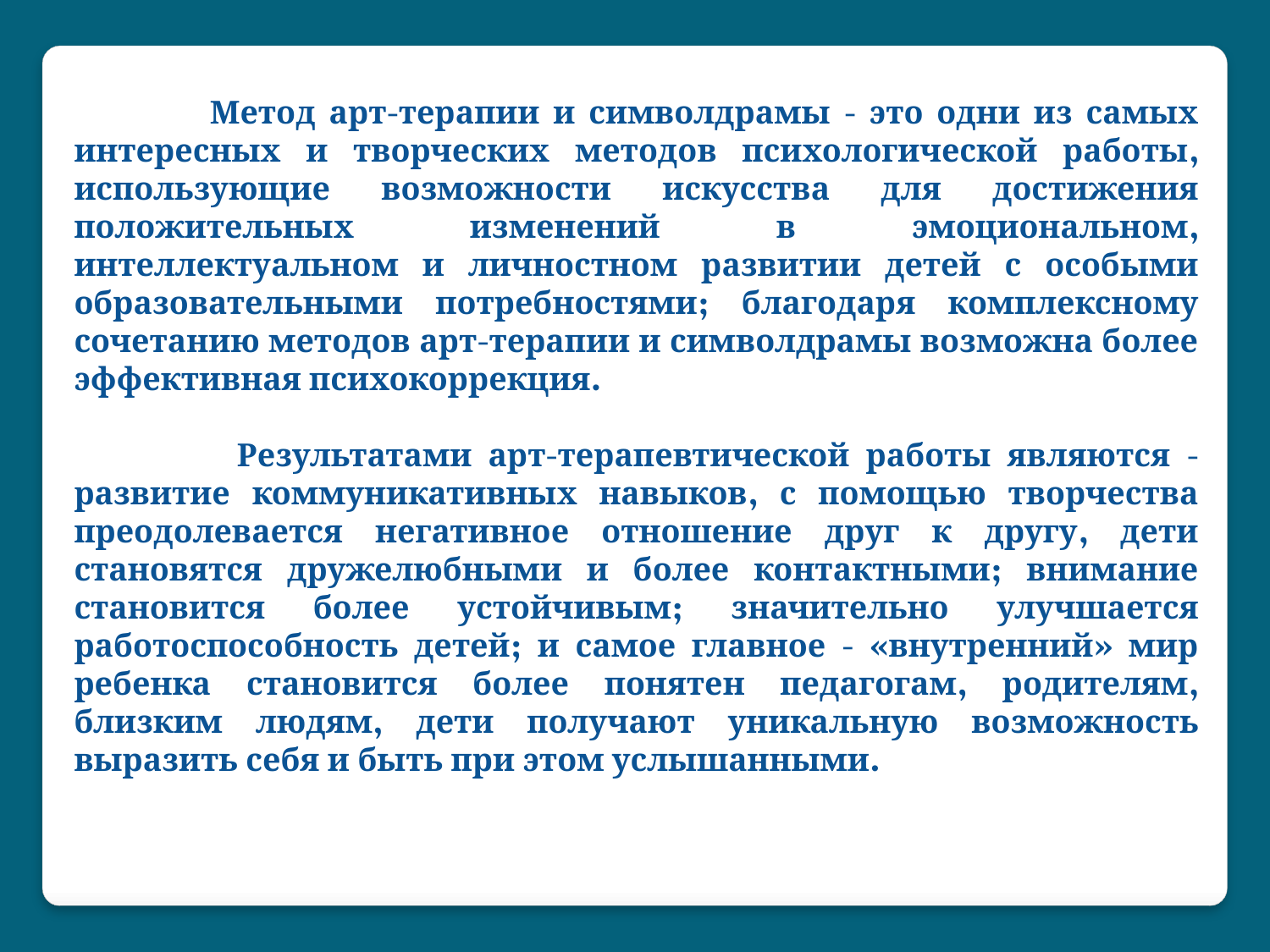

Метод арт-терапии и символдрамы - это одни из самых интересных и творческих методов психологической работы, использующие возможности искусства для достижения положительных изменений в эмоциональном, интеллектуальном и личностном развитии детей с особыми образовательными потребностями; благодаря комплексному сочетанию методов арт-терапии и символдрамы возможна более эффективная психокоррекция.

          Результатами арт-терапевтической работы являются - развитие коммуникативных навыков, с помощью творчества преодолевается негативное отношение друг к другу, дети становятся дружелюбными и более контактными; внимание становится более устойчивым; значительно улучшается работоспособность детей; и самое главное - «внутренний» мир ребенка становится более понятен педагогам, родителям, близким людям, дети получают уникальную возможность выразить себя и быть при этом услышанными.